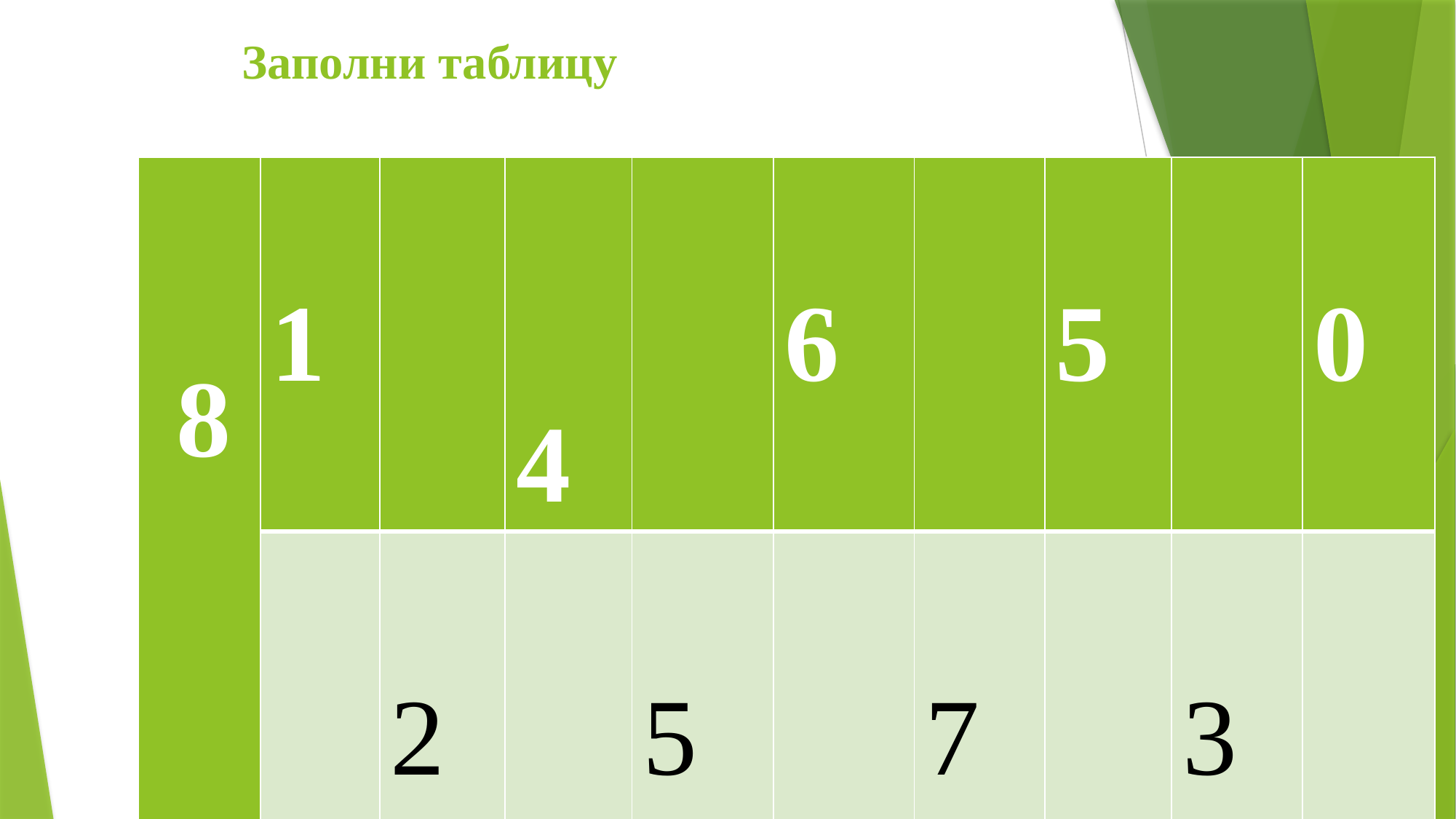

# Заполни таблицу
| 8 | 1 |  | 4 |  | 6 |  | 5 |  | 0 |
| --- | --- | --- | --- | --- | --- | --- | --- | --- | --- |
|  |  | 2 |  | 5 |  | 7 |  | 3 |  |